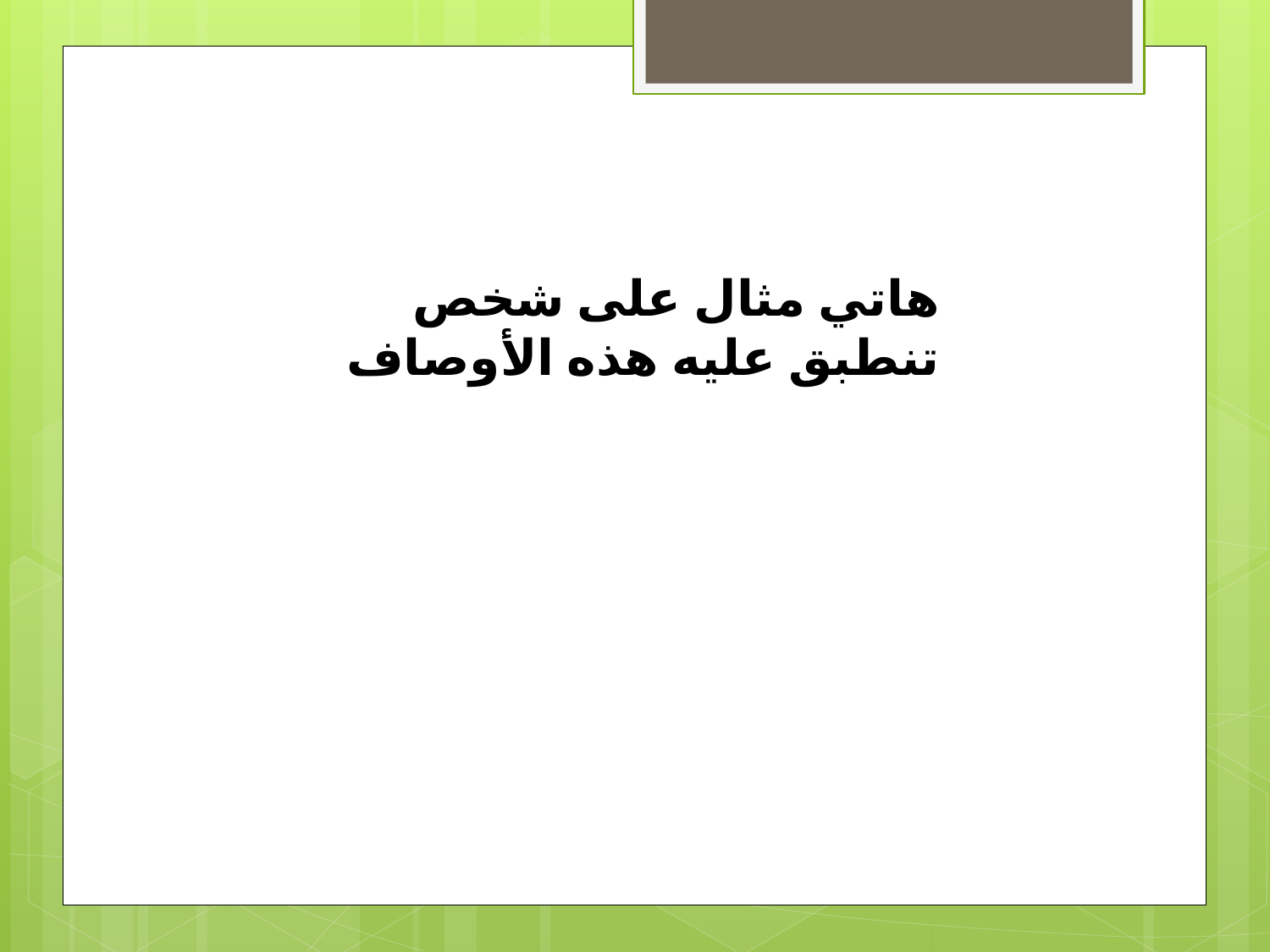

هاتي مثال على شخص تنطبق عليه هذه الأوصاف